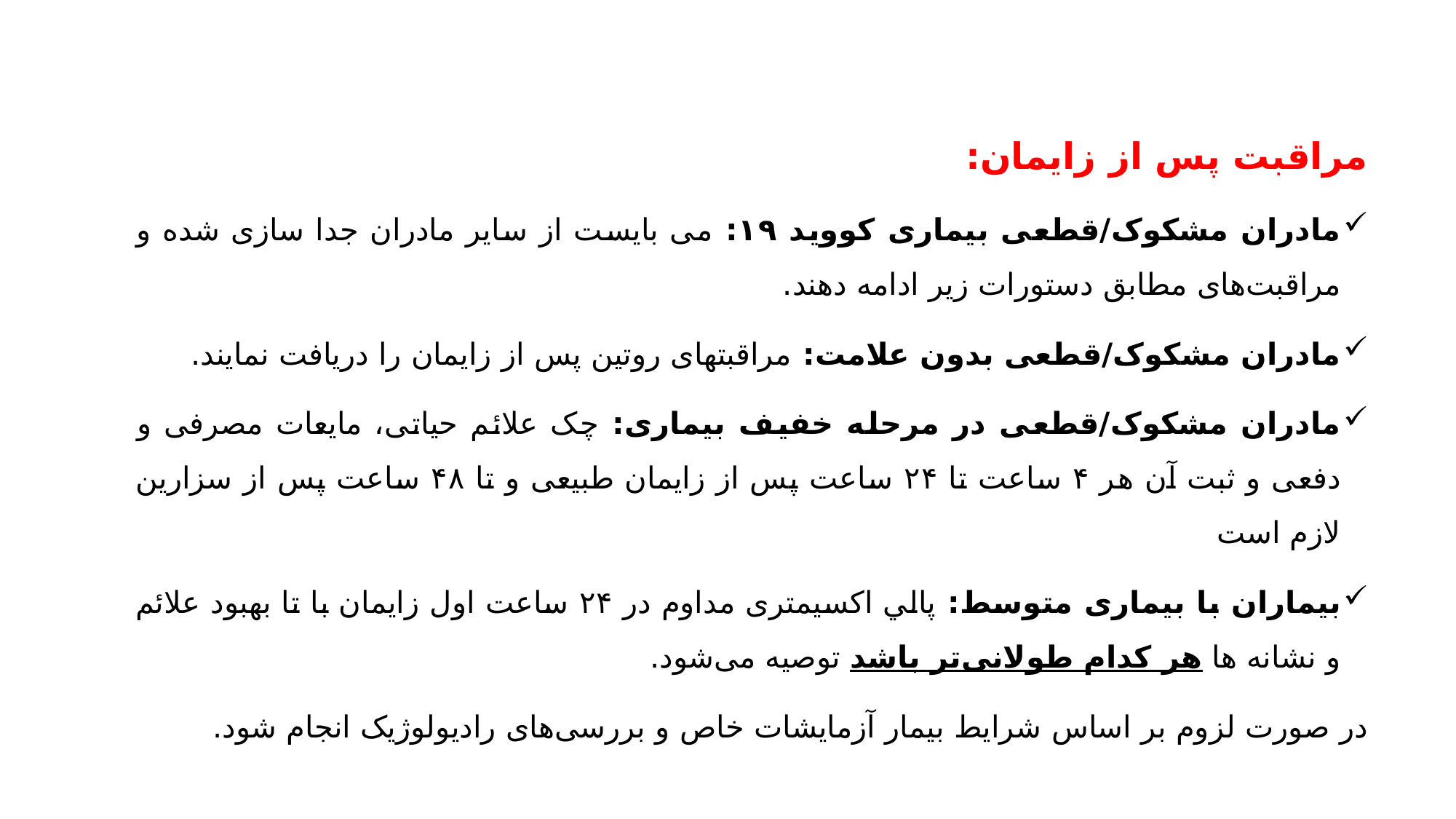

مراقبت پس از زایمان:
مادران مشکوک/قطعی بیماری کووید ۱۹: می بایست از سایر مادران جدا سازی شده و مراقبت‌های مطابق دستورات زیر ادامه دهند.
مادران مشکوک/قطعی بدون علامت: مراقبتهای روتین پس از زایمان را دریافت نمایند.
مادران مشکوک/قطعی در مرحله خفیف بیماری: چک علائم حیاتی، مایعات مصرفی و دفعی و ثبت آن هر ۴ ساعت تا ۲۴ ساعت پس از زایمان طبیعی و تا ۴۸ ساعت پس از سزارین لازم است
بیماران با بیماری متوسط: پالي اکسیمتری مداوم در ۲۴ ساعت اول زایمان با تا بهبود علائم و نشانه ها هر کدام طولانی‌تر باشد توصیه می‌شود.
در صورت لزوم بر اساس شرایط بیمار آزمایشات خاص و بررسی‌های رادیولوژیک انجام شود.